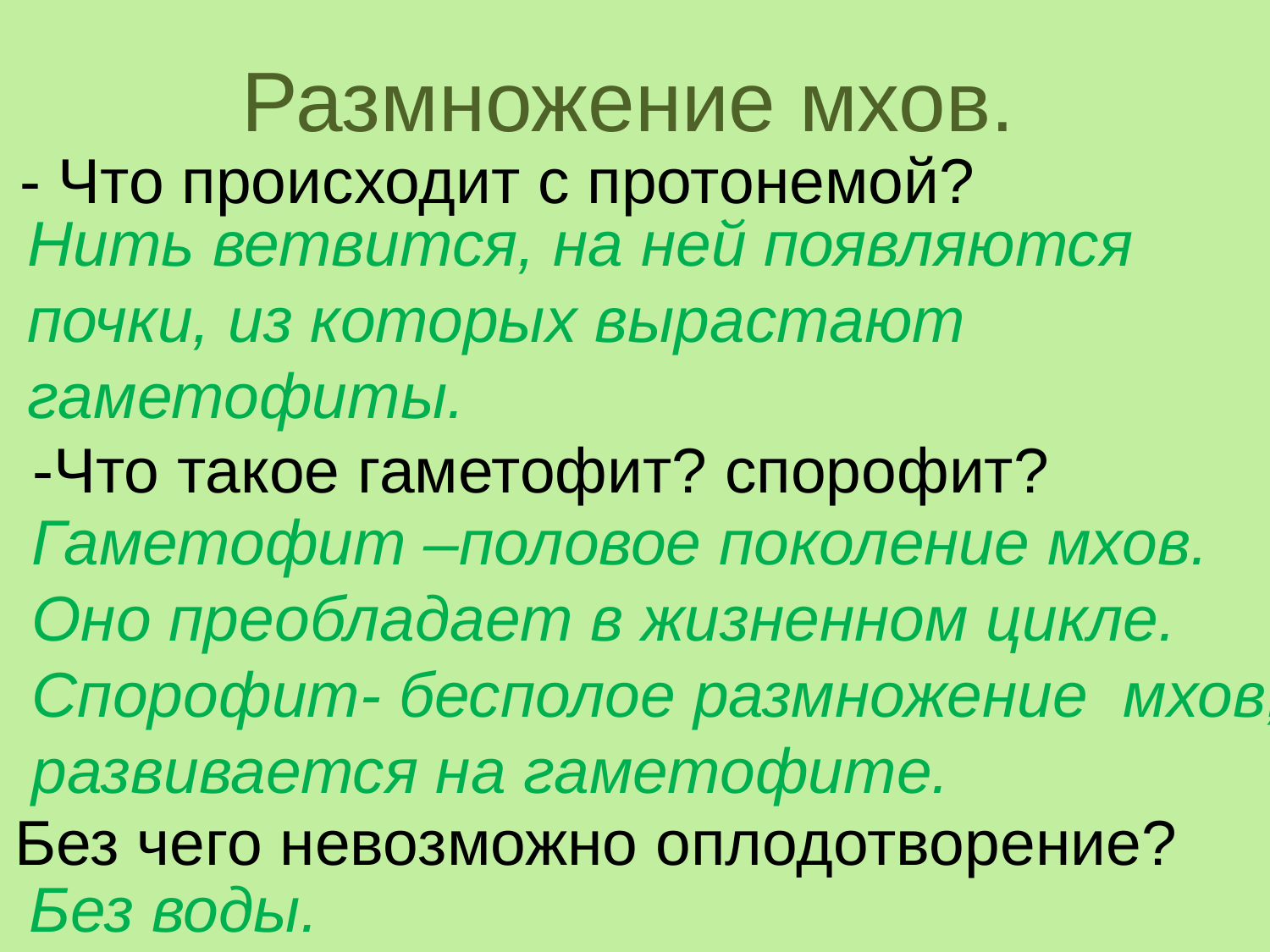

Размножение мхов.
- Что происходит с протонемой?
Нить ветвится, на ней появляются почки, из которых вырастают гаметофиты.
-Что такое гаметофит? спорофит?
Гаметофит –половое поколение мхов.
Оно преобладает в жизненном цикле.
Спорофит- бесполое размножение  мхов,
развивается на гаметофите.
Без чего невозможно оплодотворение?
Без воды.